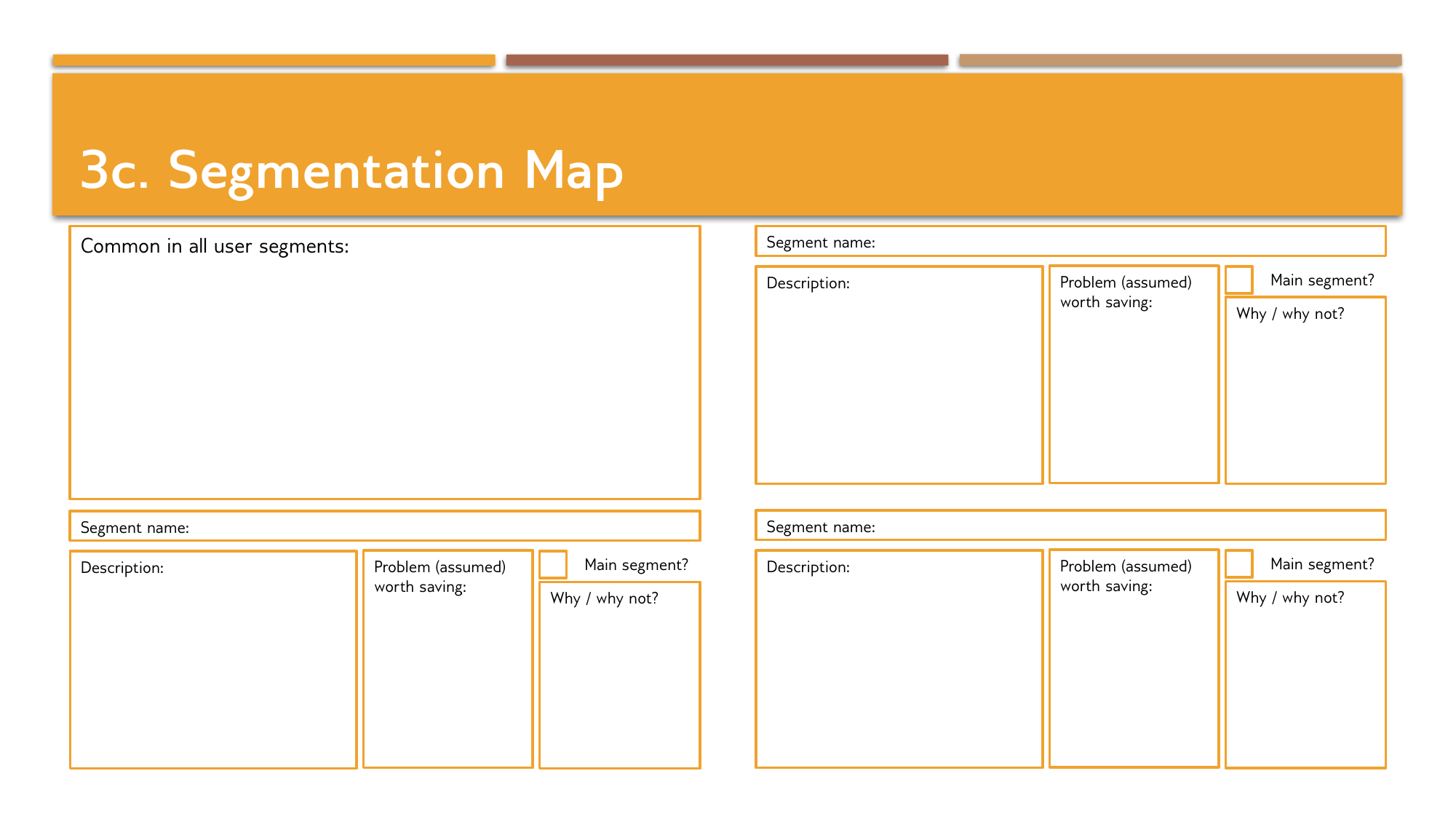

# 3c. Segmentation Map
Common in all user segments:
Segment name:
Problem (assumed)
worth saving:
Main segment?

Description:
Why / why not?
Segment name:
Segment name:
Problem (assumed)
worth saving:
Main segment?

Problem (assumed)
worth saving:
Main segment?
Description:

Description:
Why / why not?
Why / why not?